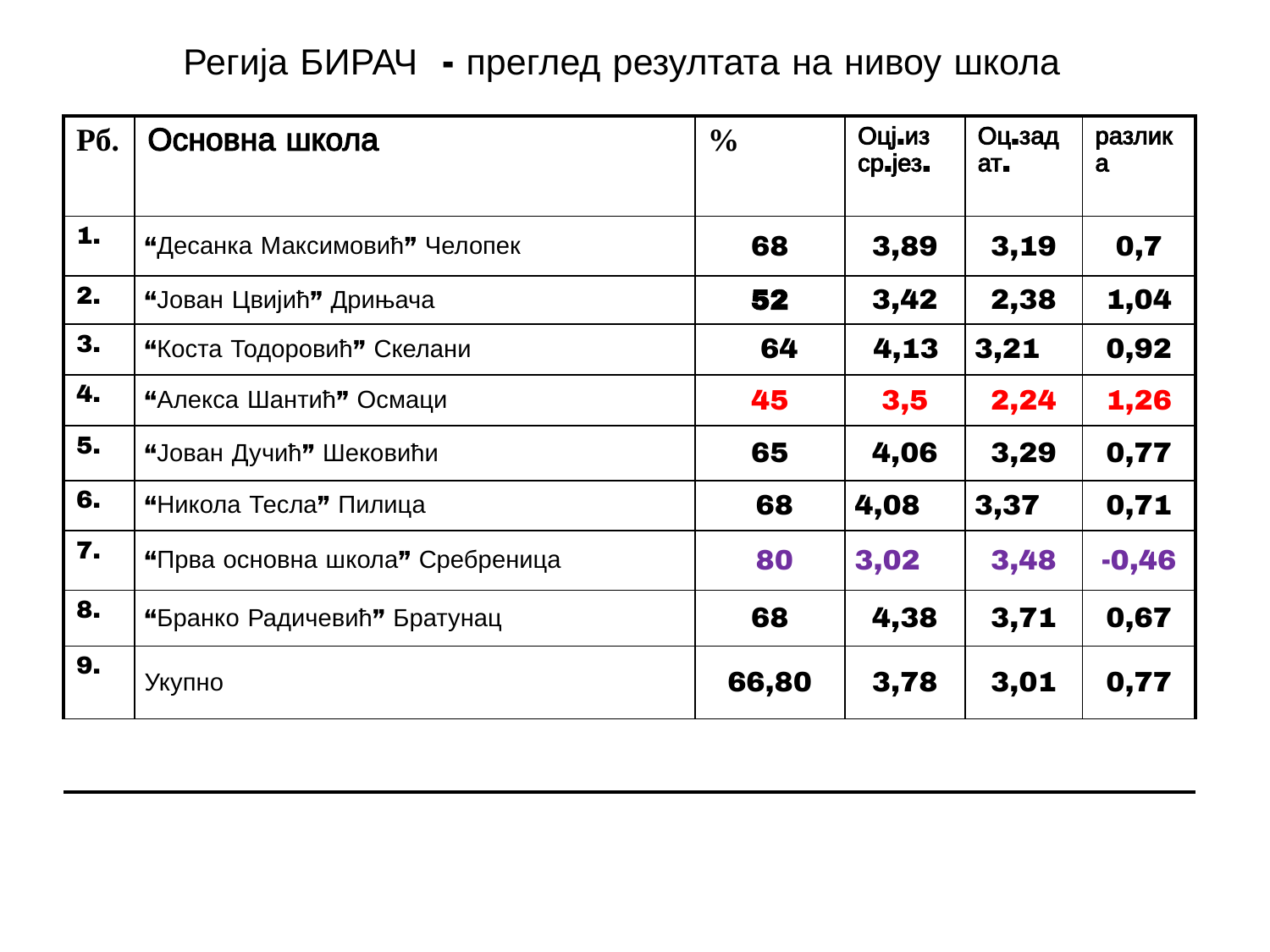

Регија БИРАЧ  - преглед резултата на нивоу школа
| Рб. | Основна школа | % | Оцј.из ср.јез. | Оц.задат. | разлика |
| --- | --- | --- | --- | --- | --- |
| 1. | “Десанка Максимовић” Челопек | 68 | 3,89 | 3,19 | 0,7 |
| 2. | “Јован Цвијић” Дрињача | 52 | 3,42 | 2,38 | 1,04 |
| 3. | “Коста Тодоровић” Скелани | 64 | 4,13 | 3,21 | 0,92 |
| 4. | “Алекса Шантић” Осмаци | 45 | 3,5 | 2,24 | 1,26 |
| 5. | “Јован Дучић” Шековићи | 65 | 4,06 | 3,29 | 0,77 |
| 6. | “Никола Тесла” Пилица | 68 | 4,08 | 3,37 | 0,71 |
| 7. | “Прва основна школа” Сребреница | 80 | 3,02 | 3,48 | -0,46 |
| 8. | “Бранко Радичевић” Братунац | 68 | 4,38 | 3,71 | 0,67 |
| 9. | Укупно | 66,80 | 3,78 | 3,01 | 0,77 |
|  |  |  |  |  |  |